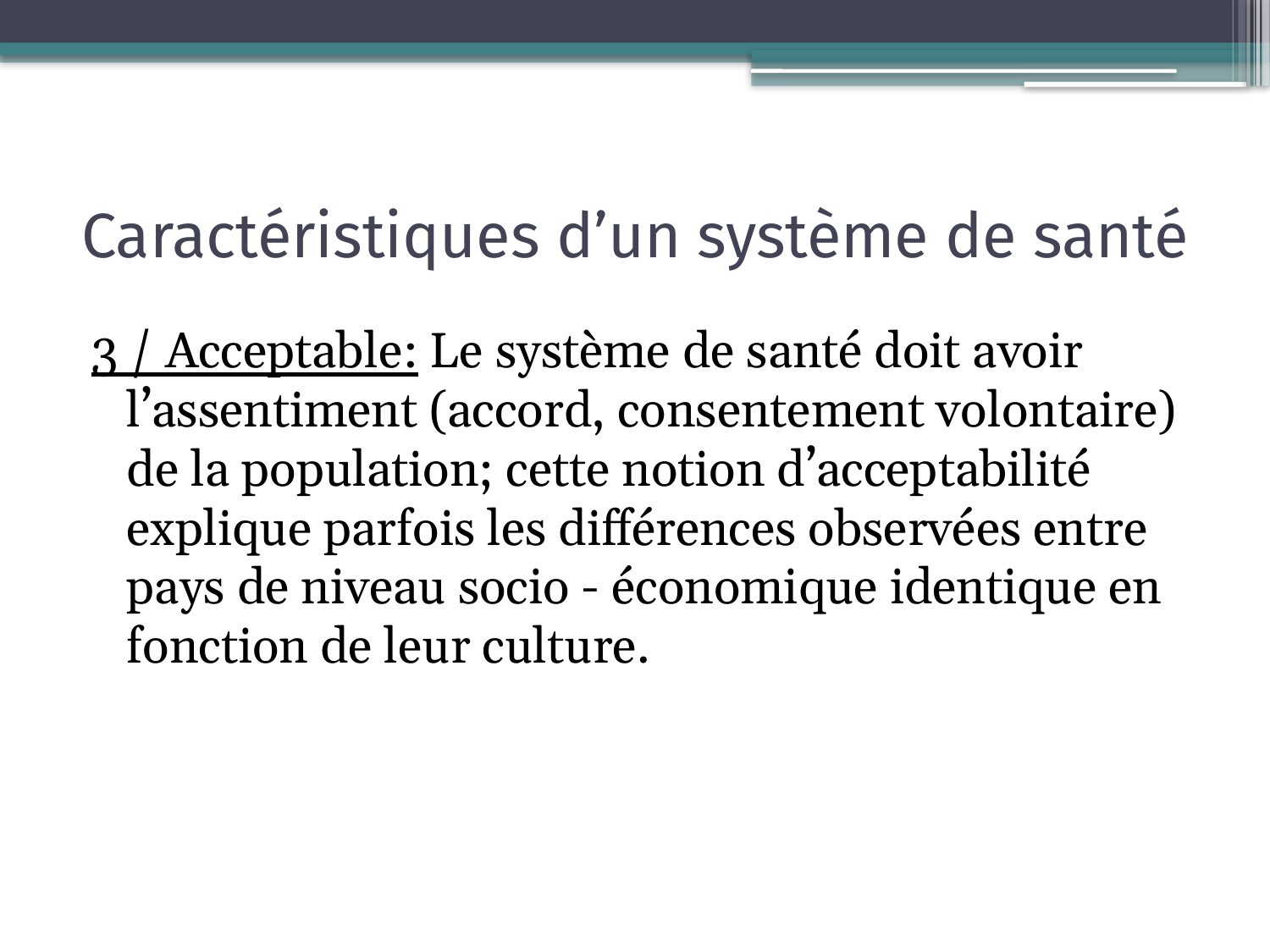

# Caractéristiques d’un système de santé
3 / Acceptable: Le système de santé doit avoir l’assentiment (accord, consentement volontaire) de la population; cette notion d’acceptabilité explique parfois les différences observées entre pays de niveau socio - économique identique en fonction de leur culture.